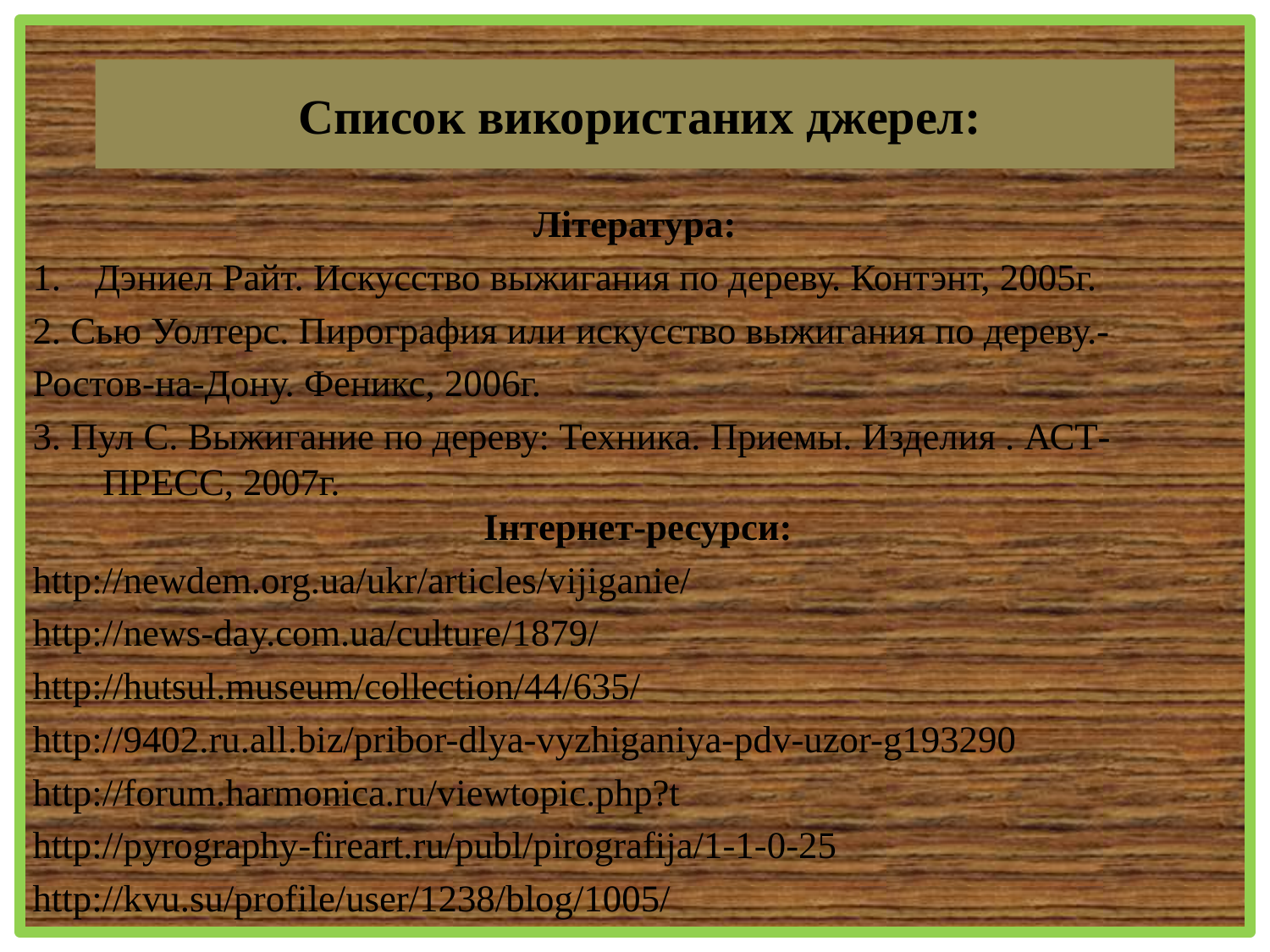

Література:
Дэниел Райт. Искусство выжигания по дереву. Контэнт, 2005г.
2. Сью Уолтерс. Пирография или искусство выжигания по дереву.-
Ростов-на-Дону. Феникс, 2006г.
3. Пул С. Выжигание по дереву: Техника. Приемы. Изделия . АСТ-ПРЕСС, 2007г.
                                        Інтернет-ресурси:
http://newdem.org.ua/ukr/articles/vijiganie/
http://news-day.com.ua/culture/1879/
http://hutsul.museum/collection/44/635/
http://9402.ru.all.biz/pribor-dlya-vyzhiganiya-pdv-uzor-g193290
http://forum.harmonica.ru/viewtopic.php?t
http://pyrography-fireart.ru/publ/pirografija/1-1-0-25
http://kvu.su/profile/user/1238/blog/1005/
# Список використаних джерел: